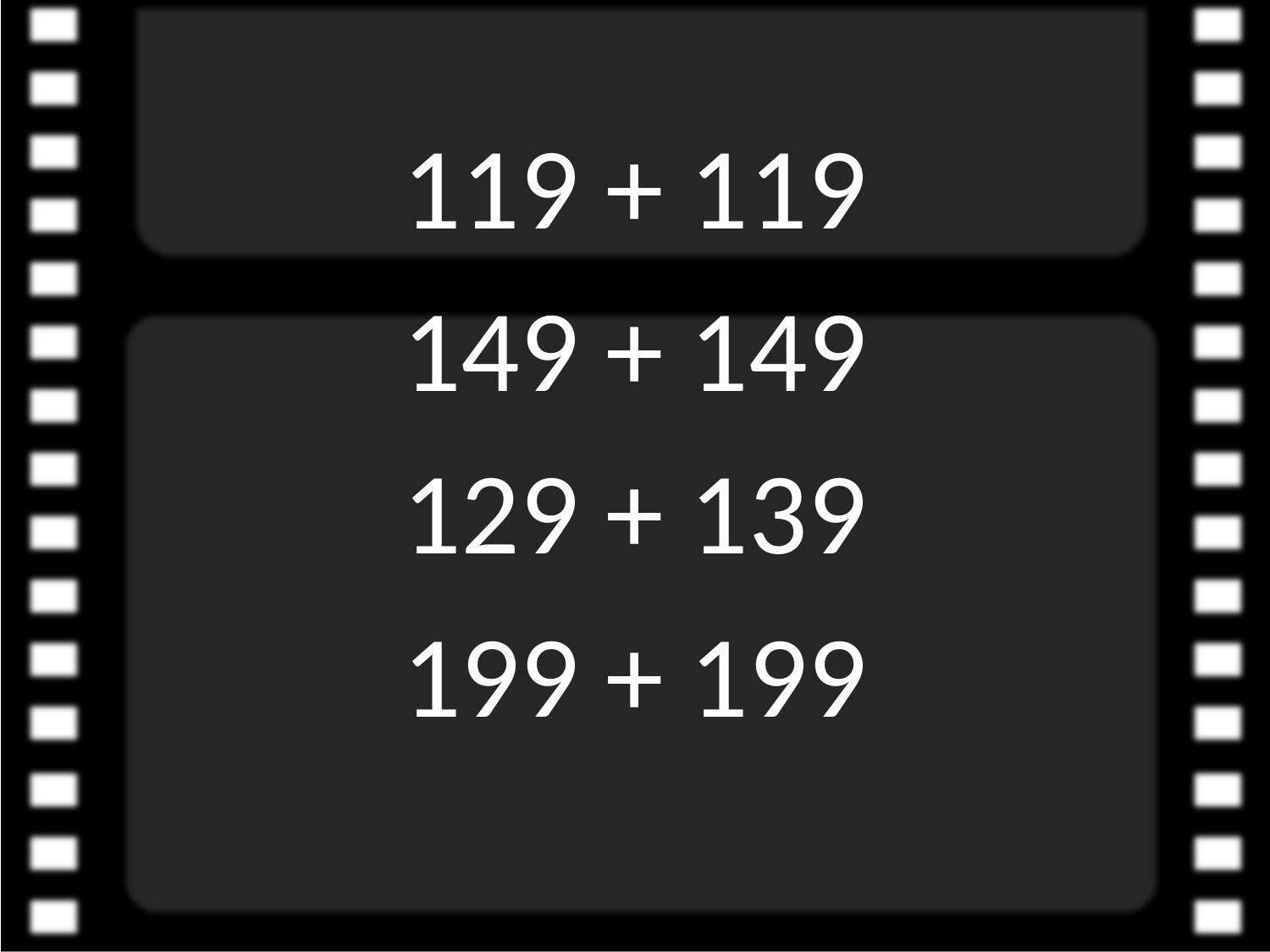

119 + 119
149 + 149
129 + 139
199 + 199